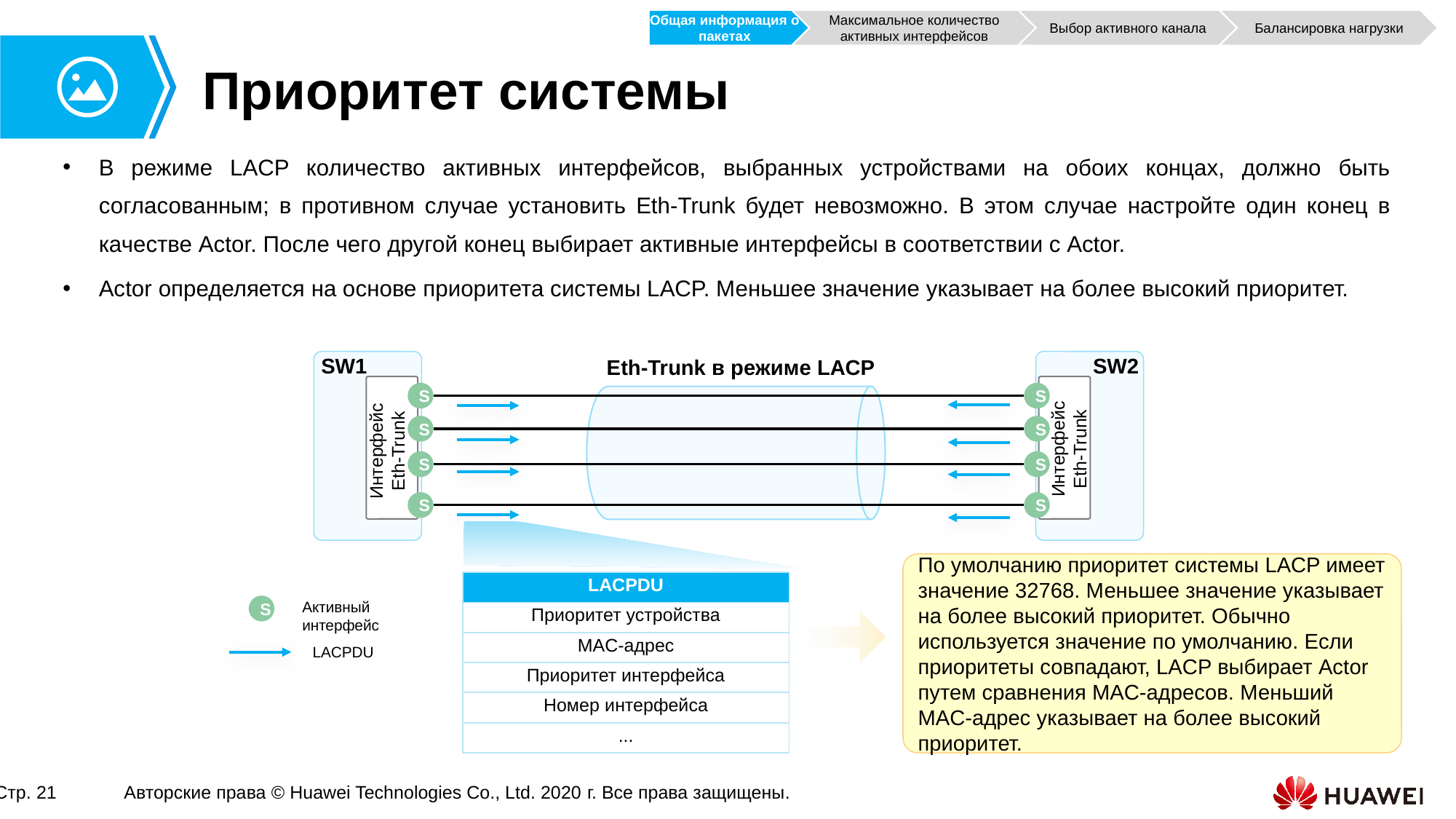

Общая информация о пакетах
Максимальное количество активных интерфейсов
Выбор активного канала
Балансировка нагрузки
# Приоритет системы
В режиме LACP количество активных интерфейсов, выбранных устройствами на обоих концах, должно быть согласованным; в противном случае установить Eth-Trunk будет невозможно. В этом случае настройте один конец в качестве Actor. После чего другой конец выбирает активные интерфейсы в соответствии с Actor.
Actor определяется на основе приоритета системы LACP. Меньшее значение указывает на более высокий приоритет.

SW1
SW2
Eth-Trunk в режиме LACP

Интерфейс Eth-Trunk
Интерфейс Eth-Trunk
S
S

S
S
S
S
S
S

По умолчанию приоритет системы LACP имеет значение 32768. Меньшее значение указывает на более высокий приоритет. Обычно используется значение по умолчанию. Если приоритеты совпадают, LACP выбирает Actor путем сравнения MAC-адресов. Меньший MAC-адрес указывает на более высокий приоритет.
| LACPDU |
| --- |
| Приоритет устройства |
| MAC-адрес |
| Приоритет интерфейса |
| Номер интерфейса |
| ... |
Активный интерфейс
S

LACPDU